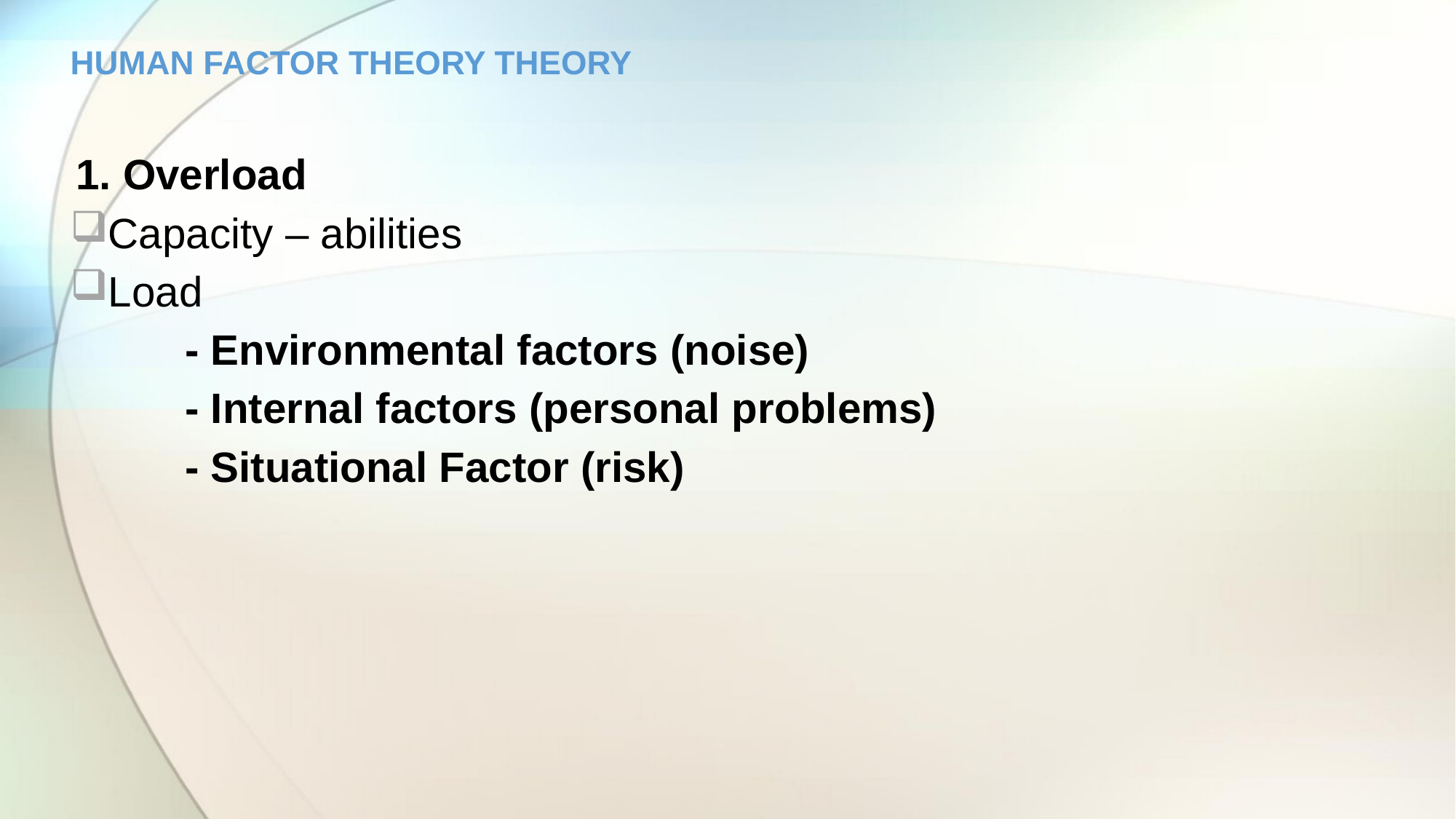

# HUMAN FACTOR THEORY THEORY
1. Overload
Capacity – abilities
Load
	- Environmental factors (noise)
	- Internal factors (personal problems)
	- Situational Factor (risk)